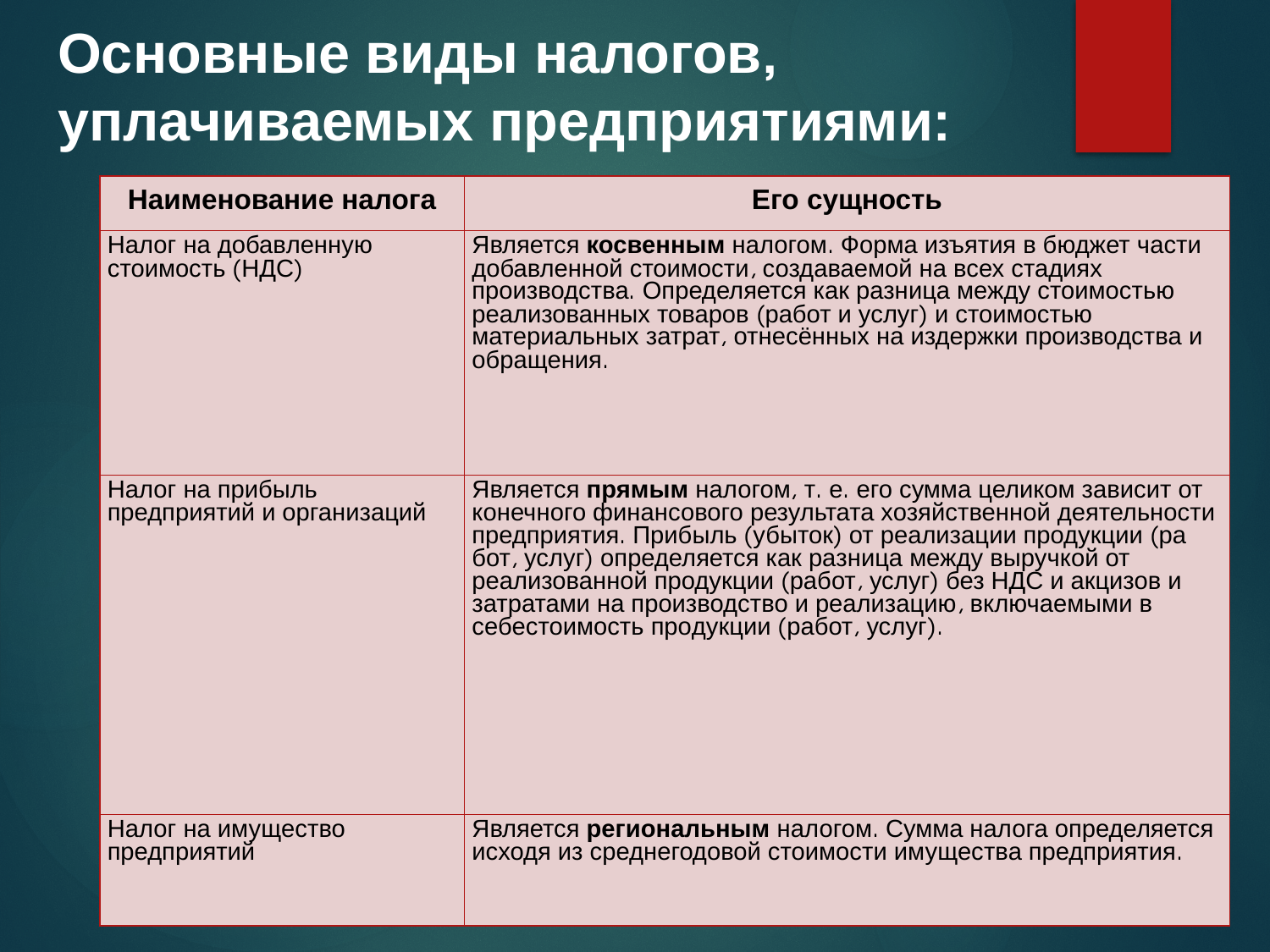

Основные виды налогов, уплачиваемых предприятиями:
| Наименование налога | Его сущность |
| --- | --- |
| Налог на добав­ленную стоимость (НДС) | Является косвенным налогом. Форма изъятия в бюджет части добавленной стоимости, создавае­мой на всех стадиях производства. Определяется как разница между стоимостью реализованных то­варов (работ и услуг) и стоимостью материальных затрат, отнесённых на издержки производства и обращения. |
| Налог на прибыль предприятий и организаций | Является прямым налогом, т. е. его сумма цели­ком зависит от конечного финансового результата хозяйственной деятельности предприятия. Прибыль (убыток) от реализации продукции (ра­бот, услуг) определяется как разница между вы­ручкой от реализованной продукции (работ, услуг) без НДС и акцизов и затратами на производство и реализацию, включаемыми в себестоимость про­дукции (работ, услуг). |
| Налог на имущество предприятий | Является региональным налогом. Сумма налога определяется исходя из среднегодовой стоимости имущества предприятия. |